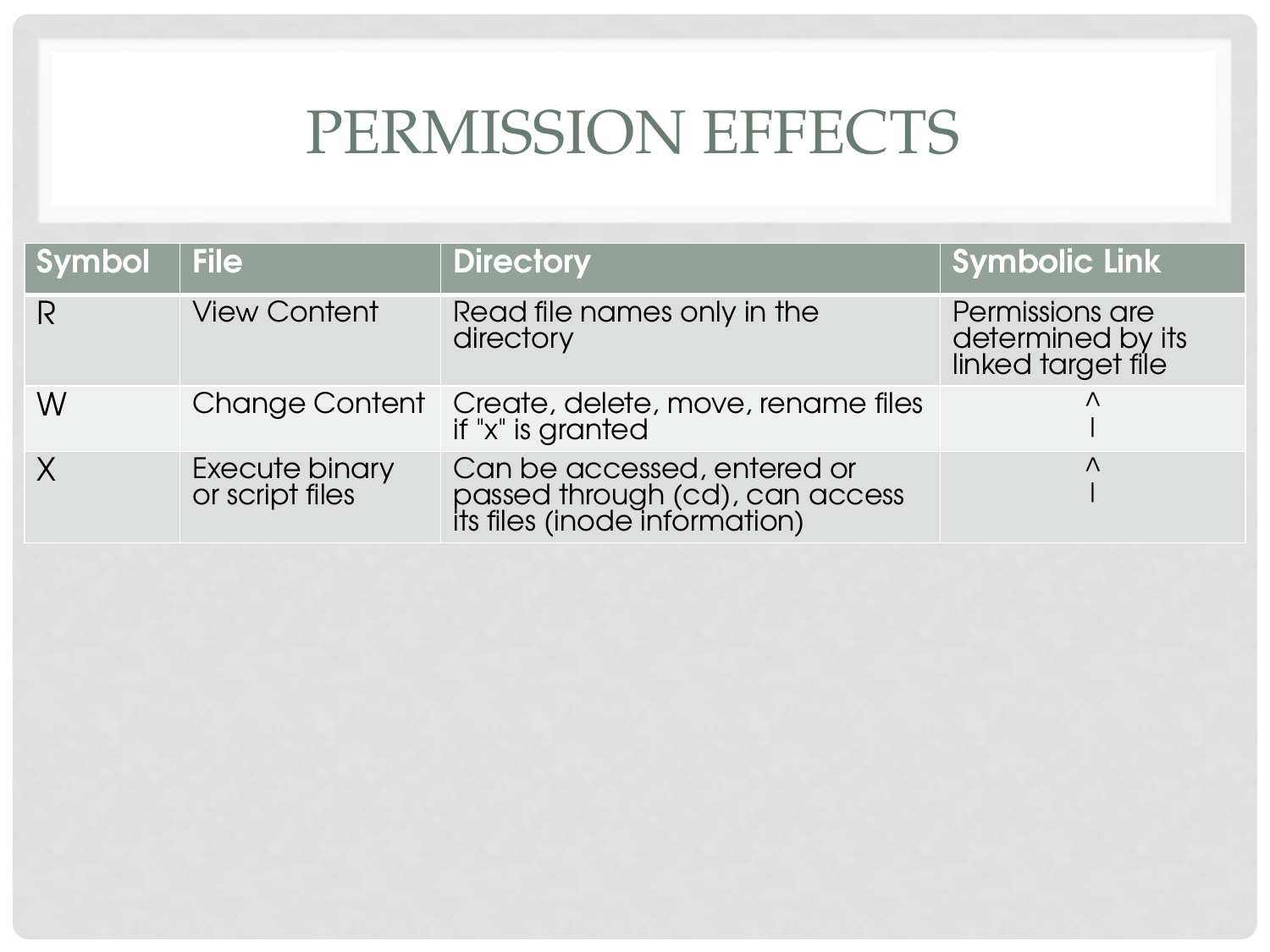

# Permission effects
| Symbol | File | Directory | Symbolic Link |
| --- | --- | --- | --- |
| R | View Content | Read file names only in the directory | Permissions are determined by its linked target file |
| W | Change Content | Create, delete, move, rename files if "x" is granted | ^ | |
| X | Execute binary or script files | Can be accessed, entered or passed through (cd), can access its files (inode information) | ^ | |